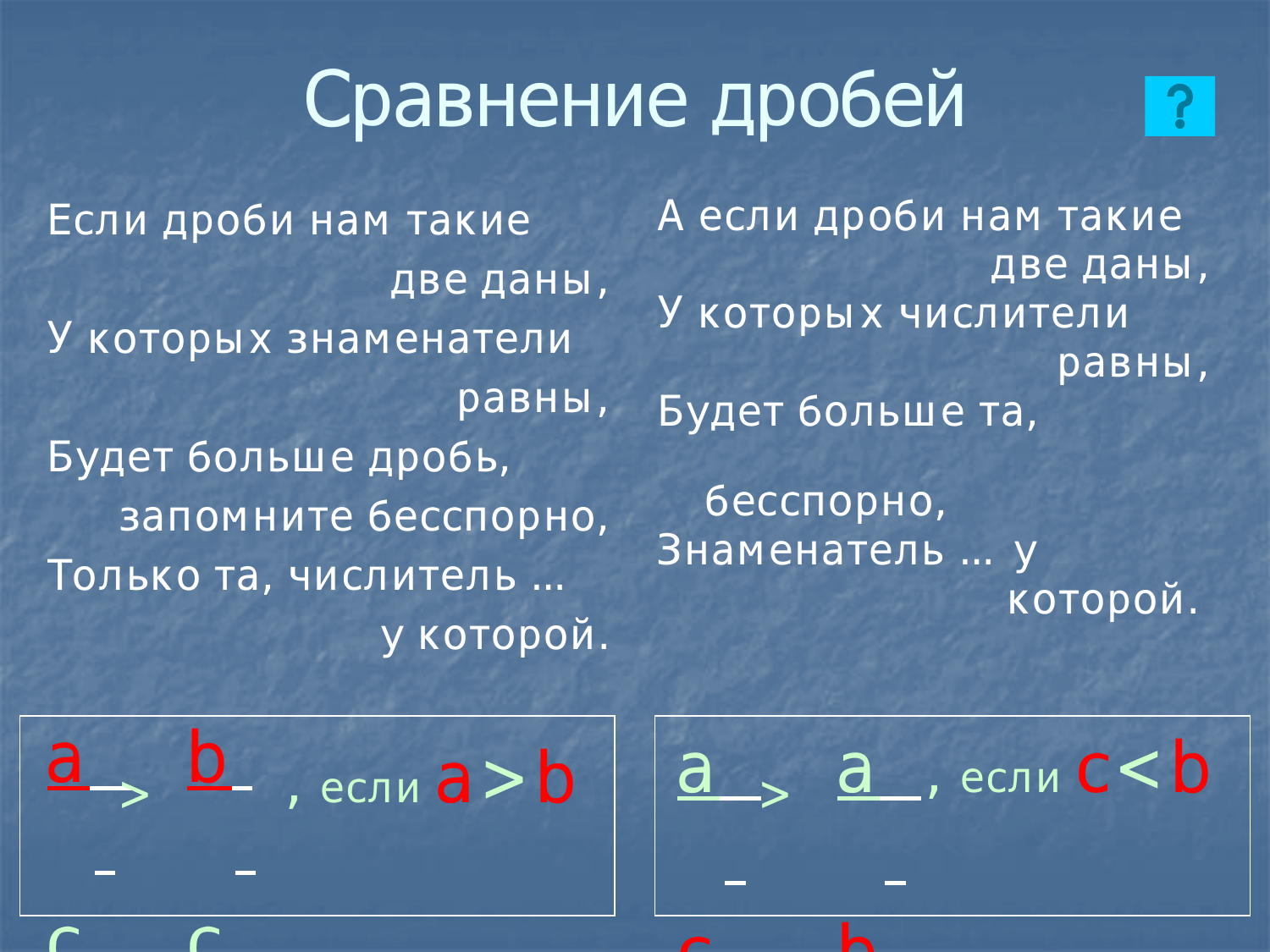

# Сравнение дробей

Если дроби нам такие
 две даны,
У которых знаменатели
 равны,
Будет больше дробь,
 запомните бесспорно,
Только та, числитель …
у которой.
А если дроби нам такие
две даны,
У которых числители
равны,
Будет больше та,
                         бесспорно,
Знаменатель … у
                            которой.

а
c
b
c

а
c
a
b
, если c<b
, если a>b
>
>